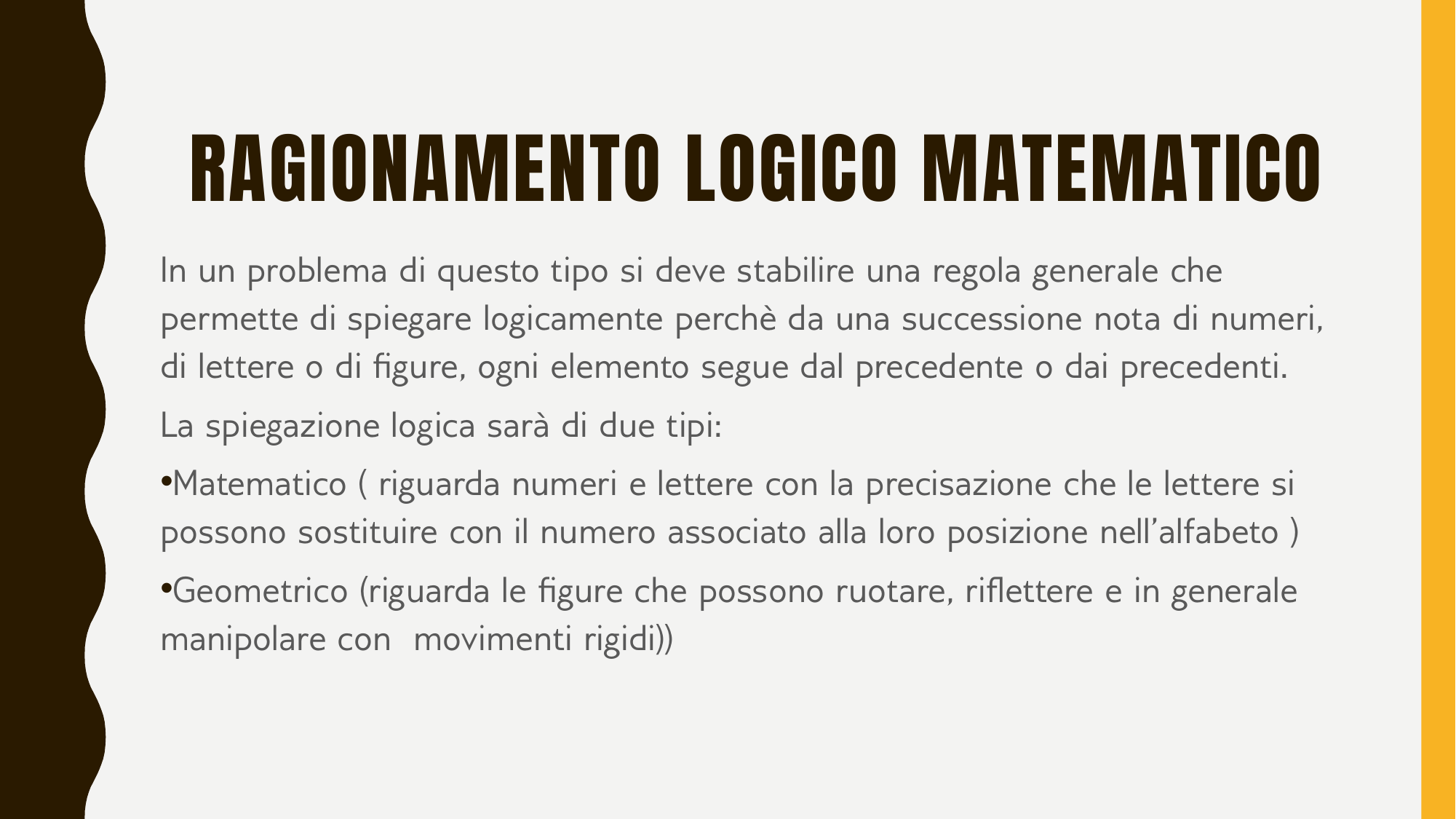

# RAGIONAMENTO LOGICO MATEMATICO
In un problema di questo tipo si deve stabilire una regola generale che permette di spiegare logicamente perchè da una successione nota di numeri, di lettere o di figure, ogni elemento segue dal precedente o dai precedenti.
La spiegazione logica sarà di due tipi:
Matematico ( riguarda numeri e lettere con la precisazione che le lettere si possono sostituire con il numero associato alla loro posizione nell’alfabeto )
Geometrico (riguarda le figure che possono ruotare, riflettere e in generale manipolare con  movimenti rigidi))